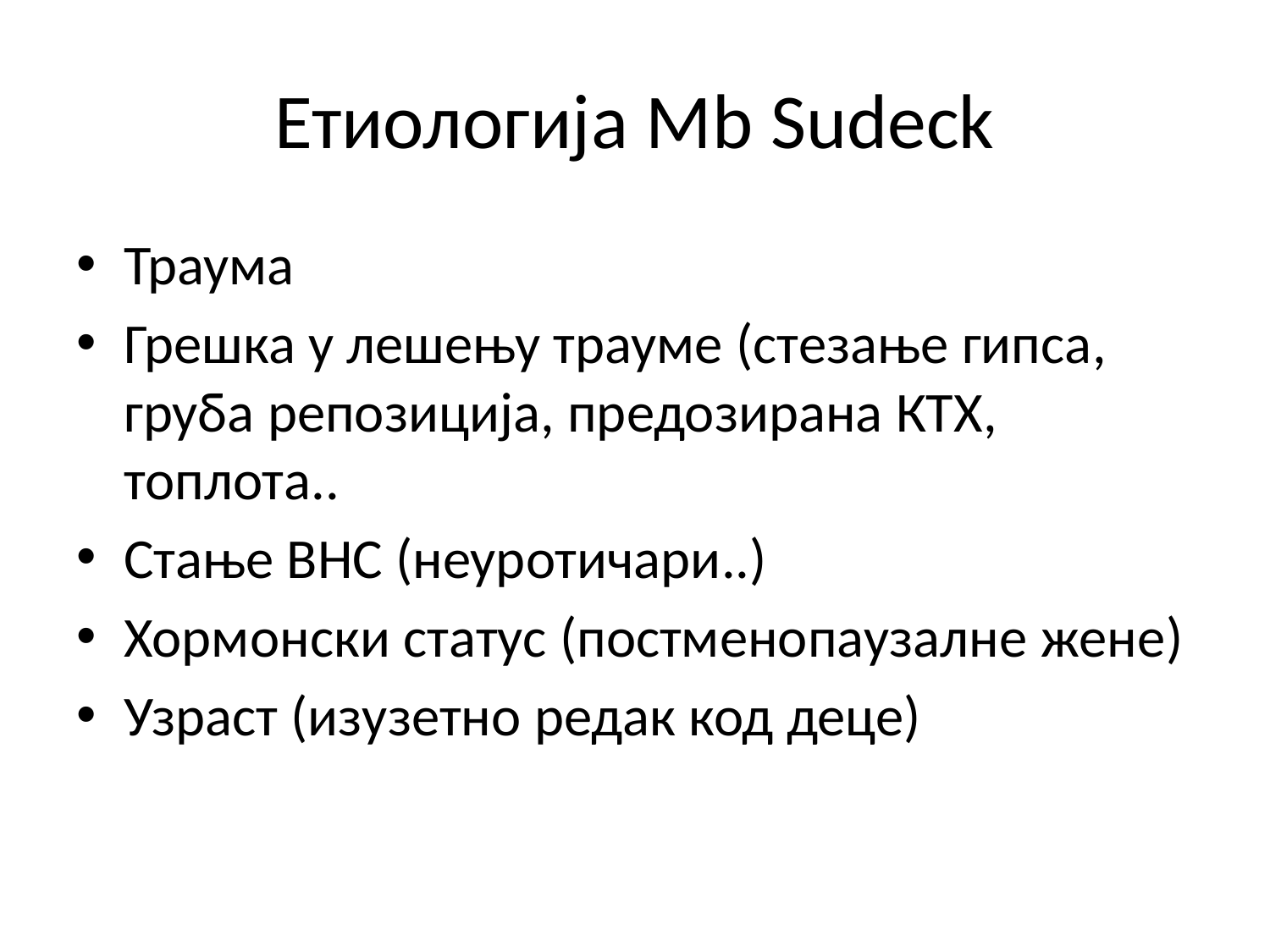

# Етиологијa Mb Sudeck
Траума
Грешка у лешењу трауме (стезање гипса, груба репозиција, предозирана КТХ, топлота..
Стање ВНС (неуротичари..)
Хормонски статус (постменопаузалне жене)
Узраст (изузетно редак код деце)